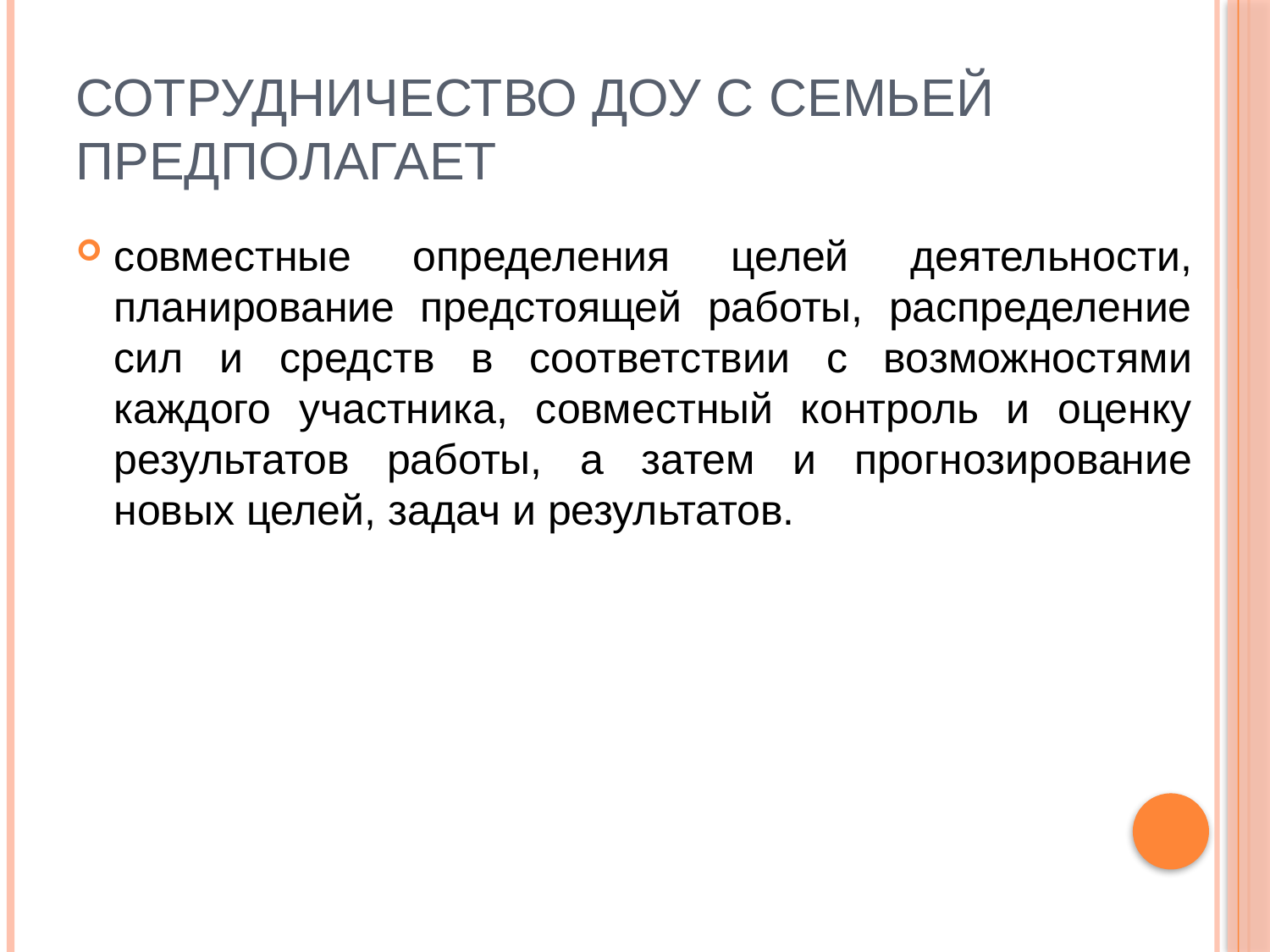

# Сотрудничество ДОУ с семьей предполагает
совместные определения целей деятельности, планирование предстоящей работы, распределение сил и средств в соответствии с возможностями каждого участника, совместный контроль и оценку результатов работы, а затем и прогнозирование новых целей, задач и результатов.